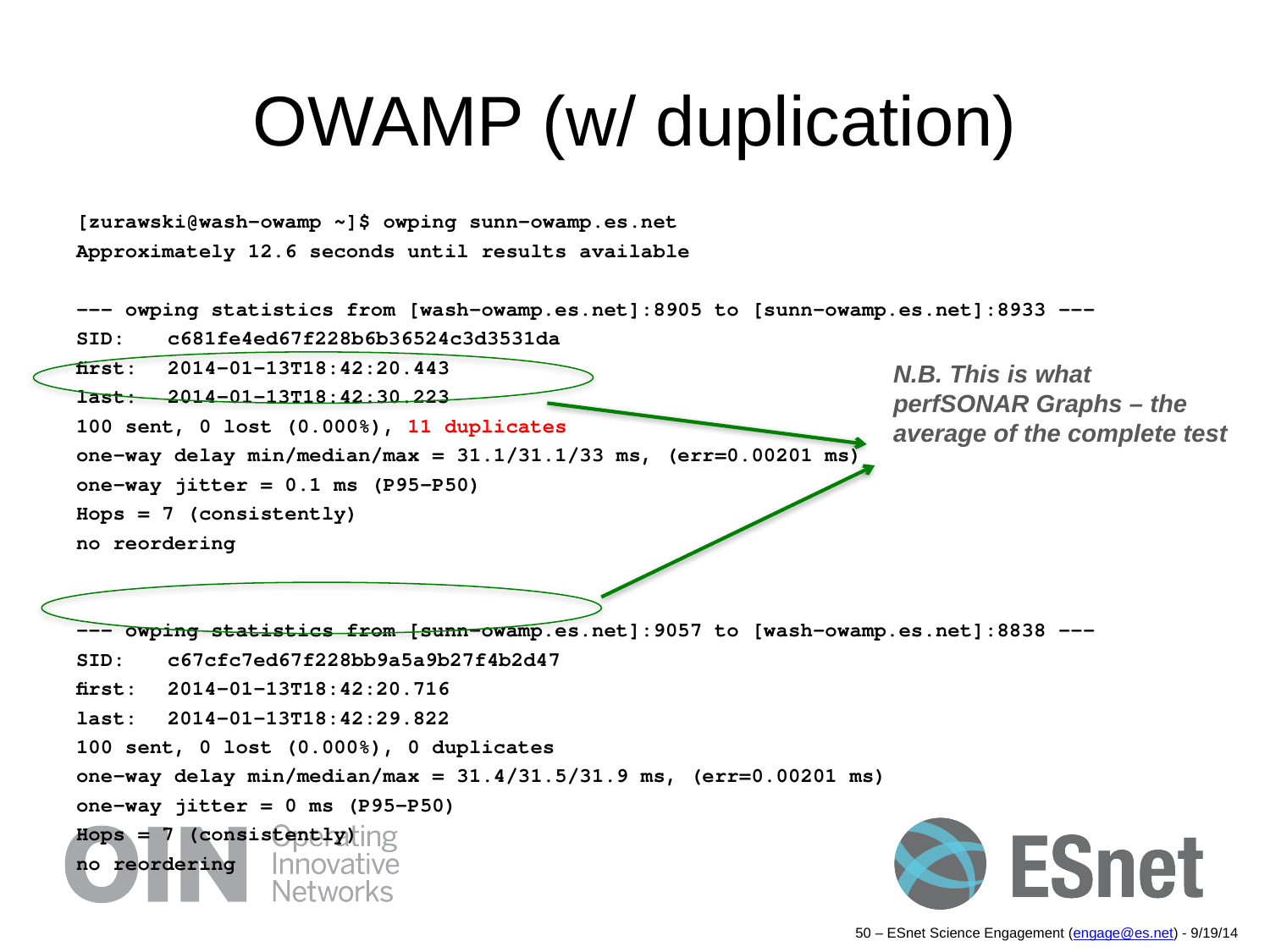

# OWAMP (w/ duplication)
[zurawski@wash-owamp ~]$ owping sunn-owamp.es.net
Approximately 12.6 seconds until results available

--- owping statistics from [wash-owamp.es.net]:8905 to [sunn-owamp.es.net]:8933 ---
SID:	c681fe4ed67f228b6b36524c3d3531da
first:	2014-01-13T18:42:20.443
last:	2014-01-13T18:42:30.223
100 sent, 0 lost (0.000%), 11 duplicates
one-way delay min/median/max = 31.1/31.1/33 ms, (err=0.00201 ms)
one-way jitter = 0.1 ms (P95-P50)
Hops = 7 (consistently)
no reordering

--- owping statistics from [sunn-owamp.es.net]:9057 to [wash-owamp.es.net]:8838 ---
SID:	c67cfc7ed67f228bb9a5a9b27f4b2d47
first:	2014-01-13T18:42:20.716
last:	2014-01-13T18:42:29.822
100 sent, 0 lost (0.000%), 0 duplicates
one-way delay min/median/max = 31.4/31.5/31.9 ms, (err=0.00201 ms)
one-way jitter = 0 ms (P95-P50)
Hops = 7 (consistently)
no reordering

	N.B. This is what perfSONAR Graphs – the average of the complete test

50 – ESnet Science Engagement (engage@es.net) - 9/19/14